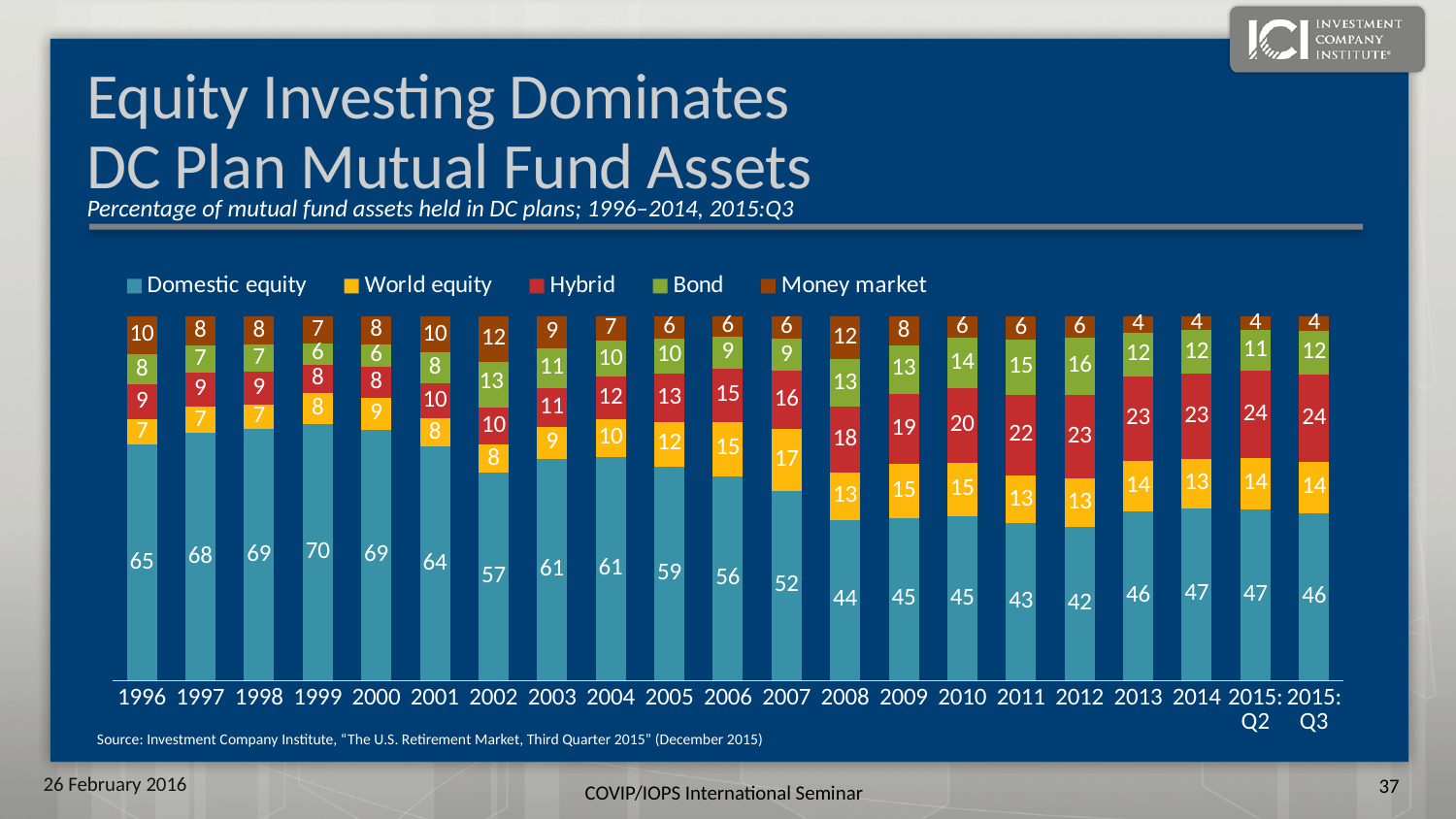

# Equity Investing Dominates DC Plan Mutual Fund Assets
Percentage of mutual fund assets held in DC plans; 1996–2014, 2015:Q3

### Chart

| Category | Domestic equity | World equity | Hybrid | Bond | Money market |
|---|---|---|---|---|---|
| 1996 | 64.78632478632478 | 7.0085470085470085 | 9.401709401709402 | 8.205128205128204 | 10.427350427350428 |
| 1997 | 67.86632390745501 | 7.197943444730077 | 9.383033419023135 | 7.455012853470437 | 7.969151670951157 |
| 1998 | 69.00702106318957 | 6.720160481444333 | 9.127382146439318 | 7.2216649949849545 | 7.823470411233701 |
| 1999 | 70.49306625577812 | 8.397534668721109 | 7.858243451463791 | 5.932203389830509 | 7.3189522342064715 |
| 2000 | 68.7888198757764 | 8.850931677018634 | 8.462732919254659 | 6.211180124223603 | 7.686335403726708 |
| 2001 | 64.14634146341463 | 7.804878048780488 | 9.59349593495935 | 8.455284552845528 | 9.91869918699187 |
| 2002 | 57.05244122965642 | 7.685352622061483 | 10.30741410488246 | 12.567811934900542 | 12.386980108499095 |
| 2003 | 60.91228070175438 | 8.701754385964913 | 10.807017543859649 | 10.87719298245614 | 8.701754385964913 |
| 2004 | 61.399276236429436 | 10.37394451145959 | 11.64053075995175 | 9.891435464414958 | 6.69481302774427 |
| 2005 | 58.829787234042556 | 12.180851063829786 | 13.404255319148936 | 9.574468085106384 | 6.01063829787234 |
| 2006 | 56.115107913669064 | 14.973021582733812 | 14.523381294964029 | 8.723021582733812 | 5.66546762589928 |
| 2007 | 52.144288577154306 | 16.87374749498998 | 16.03206412825651 | 8.7374749498998 | 6.212424849699399 |
| 2008 | 44.172494172494176 | 12.995337995337996 | 17.94871794871795 | 13.17016317016317 | 11.713286713286713 |
| 2009 | 44.711756695415346 | 14.7526100771675 | 19.337267362687246 | 13.345438039037676 | 7.8529278256922375 |
| 2010 | 45.05756252481143 | 14.847161572052402 | 20.484319174275505 | 13.695911075823739 | 5.91504565303692 |
| 2011 | 43.213854208618606 | 13.089005235602095 | 22.190898107128472 | 15.22351993556182 | 6.322996375352396 |
| 2012 | 42.42742217558587 | 13.431269674711437 | 23.05001748863239 | 15.599860090940888 | 6.0 |
| 2013 | 46.4756446991404 | 13.925501432664756 | 23.06590257879656 | 12.148997134670488 | 4.383954154727793 |
| 2014 | 47.34299516908212 | 13.47289318303811 | 23.429951690821255 | 11.916264090177133 | 3.8378958668813743 |
| 2015:Q2 | 46.88644688644688 | 14.259549973835687 | 23.861852433281005 | 11.30298273155416 | 3.6891679748822606 |
| 2015:Q3 | 46.0 | 14.0 | 24.0 | 12.0 | 4.0 |
Source: Investment Company Institute, “The U.S. Retirement Market, Third Quarter 2015” (December 2015)
37
26 February 2016

COVIP/IOPS International Seminar